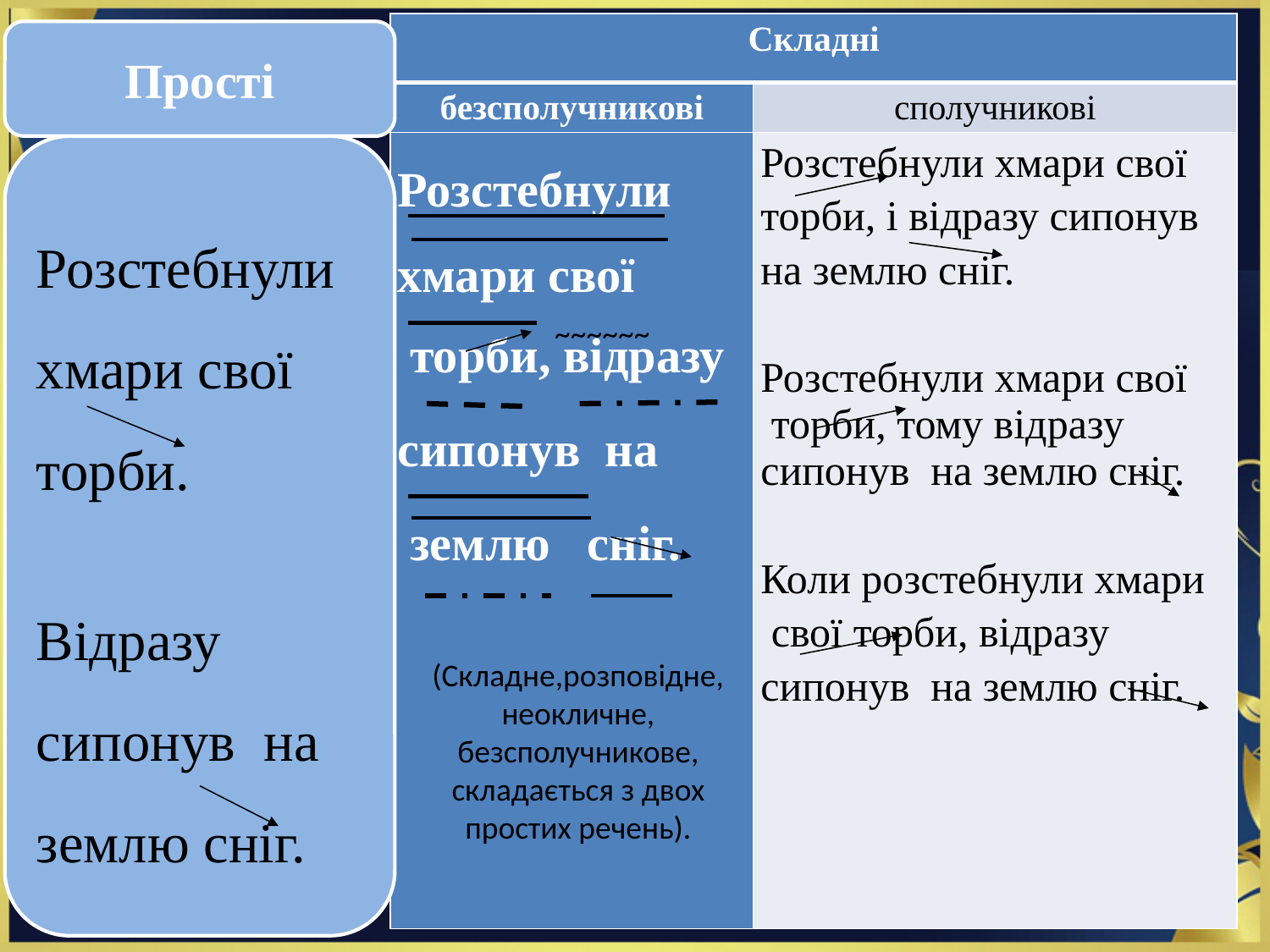

| Складні |  |
| --- | --- |
| безсполучникові | сполучникові |
| Розстебнули хмари свої  торби, відразу сипонув на  землю сніг. | Розстебнули хмари свої торби, і відразу сипонув на землю сніг.   Розстебнули хмари свої  торби, тому відразу сипонув на землю сніг.   Коли розстебнули хмари  свої торби, відразу сипонув на землю сніг. |
Прості
Розстебнули хмари свої     торби.

Відразу сипонув  на землю сніг.

~~~~~~

(Складне,розповідне, неокличне, безсполучникове, складається з двох простих речень).